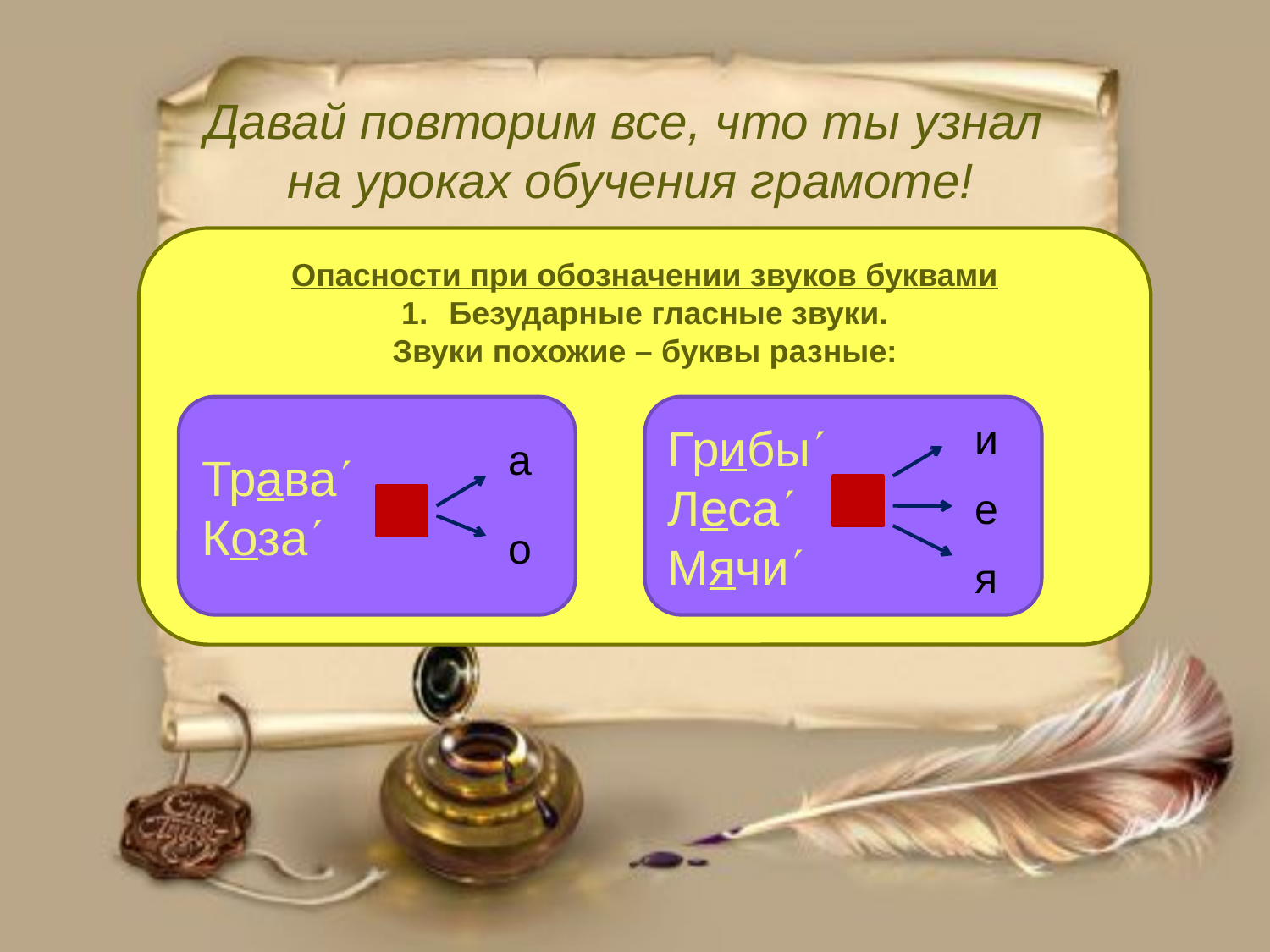

# Давай повторим все, что ты узнал на уроках обучения грамоте!
Опасности при обозначении звуков буквами
Безударные гласные звуки.
Звуки похожие – буквы разные:

Трава′
Коза′
Грибы′
Леса′
Мячи′
и
а

е

о
я